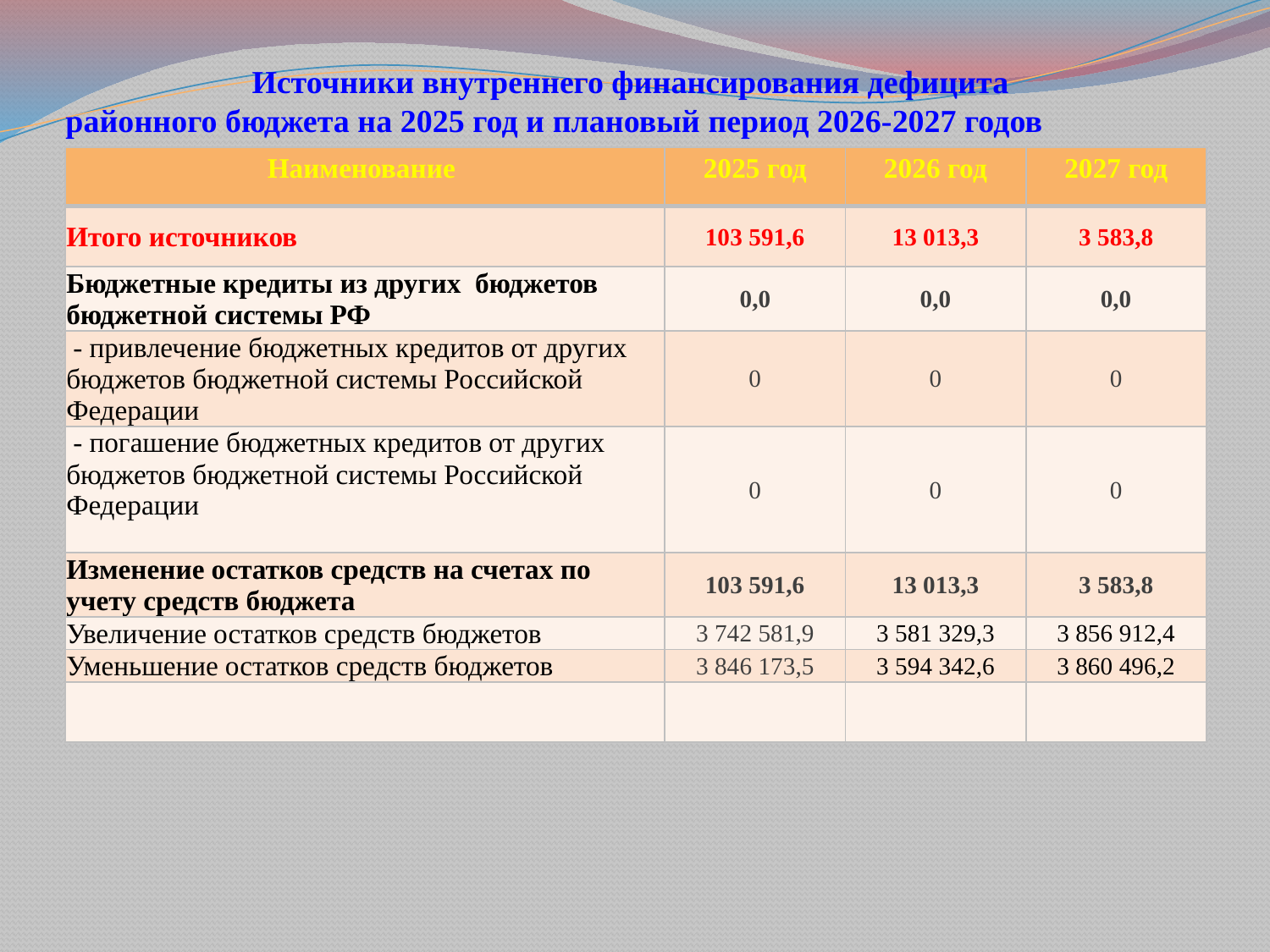

# Источники внутреннего финансирования дефицита районного бюджета на 2025 год и плановый период 2026-2027 годов
| Наименование | 2025 год | 2026 год | 2027 год |
| --- | --- | --- | --- |
| Итого источников | 103 591,6 | 13 013,3 | 3 583,8 |
| Бюджетные кредиты из других бюджетов бюджетной системы РФ | 0,0 | 0,0 | 0,0 |
| - привлечение бюджетных кредитов от других бюджетов бюджетной системы Российской Федерации | 0 | 0 | 0 |
| - погашение бюджетных кредитов от других бюджетов бюджетной системы Российской Федерации | 0 | 0 | 0 |
| Изменение остатков средств на счетах по учету средств бюджета | 103 591,6 | 13 013,3 | 3 583,8 |
| Увеличение остатков средств бюджетов | 3 742 581,9 | 3 581 329,3 | 3 856 912,4 |
| Уменьшение остатков средств бюджетов | 3 846 173,5 | 3 594 342,6 | 3 860 496,2 |
|  |  |  |  |